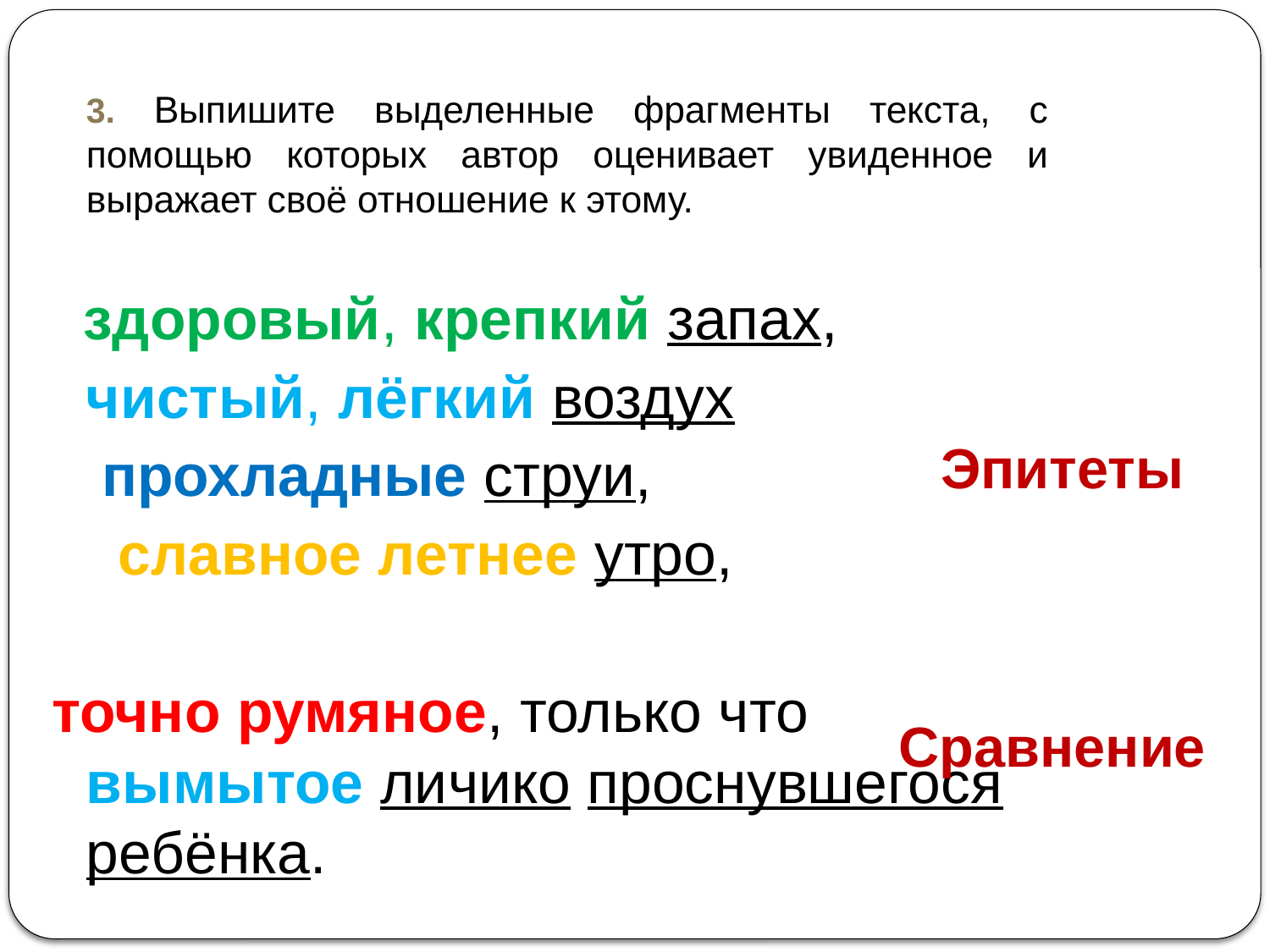

3. Выпишите выделенные фрагменты текста, с помощью которых автор оценивает увиденное и выражает своё отношение к этому.

   здоровый, крепкий запах,
	чистый, лёгкий воздух
   прохладные струи,
    славное летнее утро,

точно румяное, только что вымытое личико проснувшегося ребёнка.

Эпитеты
Сравнение